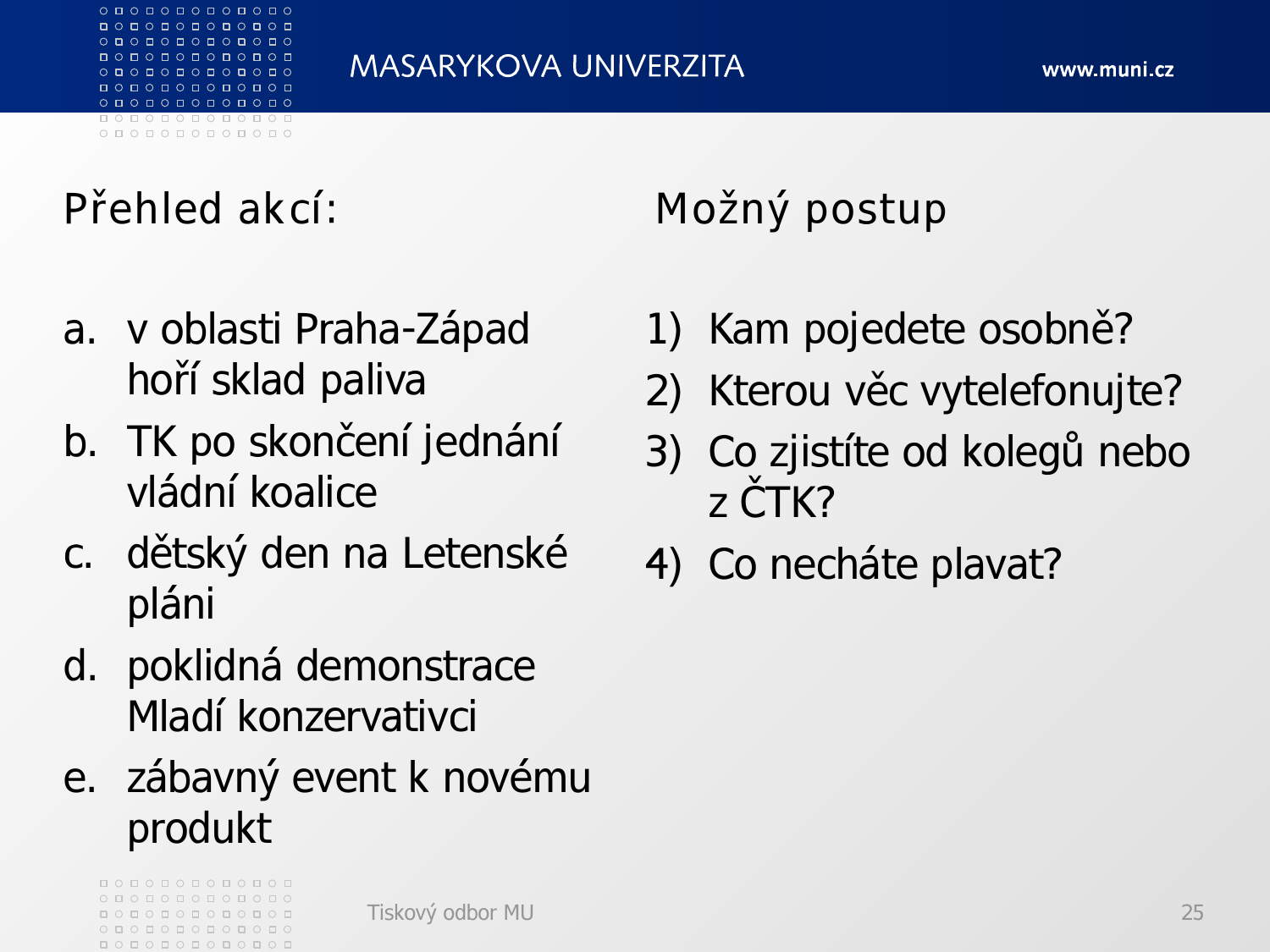

Možný postup
Přehled akcí:
v oblasti Praha-Západ  hoří sklad paliva
TK po skončení jednání vládní koalice
dětský den na Letenské pláni
poklidná demonstrace Mladí konzervativci
zábavný event k novému produkt

Kam pojedete osobně?
Kterou věc vytelefonujte?
Co zjistíte od kolegů nebo z ČTK?
Co necháte plavat?

Tiskový odbor MU
25